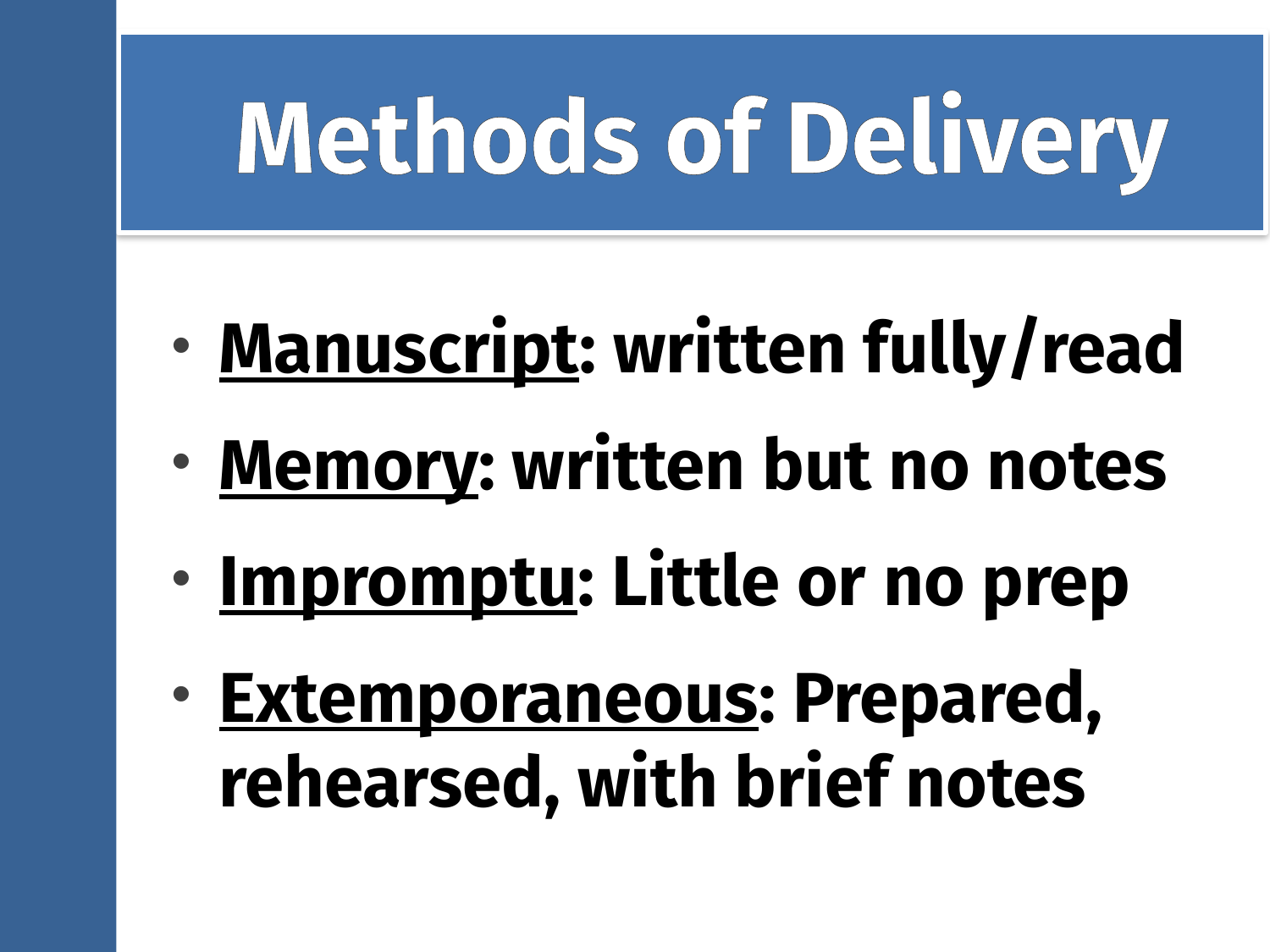

# Methods of Delivery
Manuscript: written fully/read
Memory: written but no notes
Impromptu: Little or no prep
Extemporaneous: Prepared, rehearsed, with brief notes